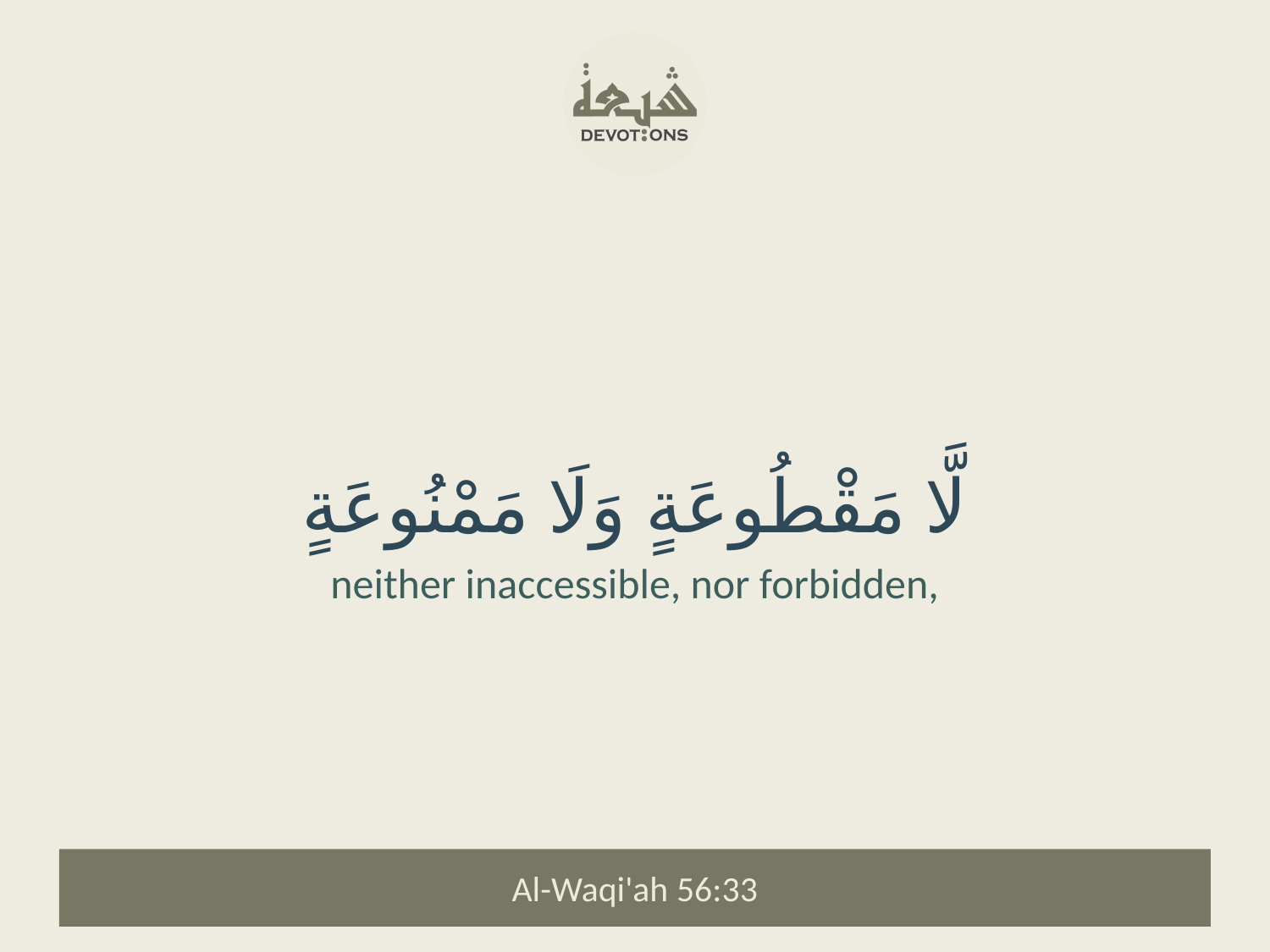

لَّا مَقْطُوعَةٍ وَلَا مَمْنُوعَةٍ
neither inaccessible, nor forbidden,
Al-Waqi'ah 56:33